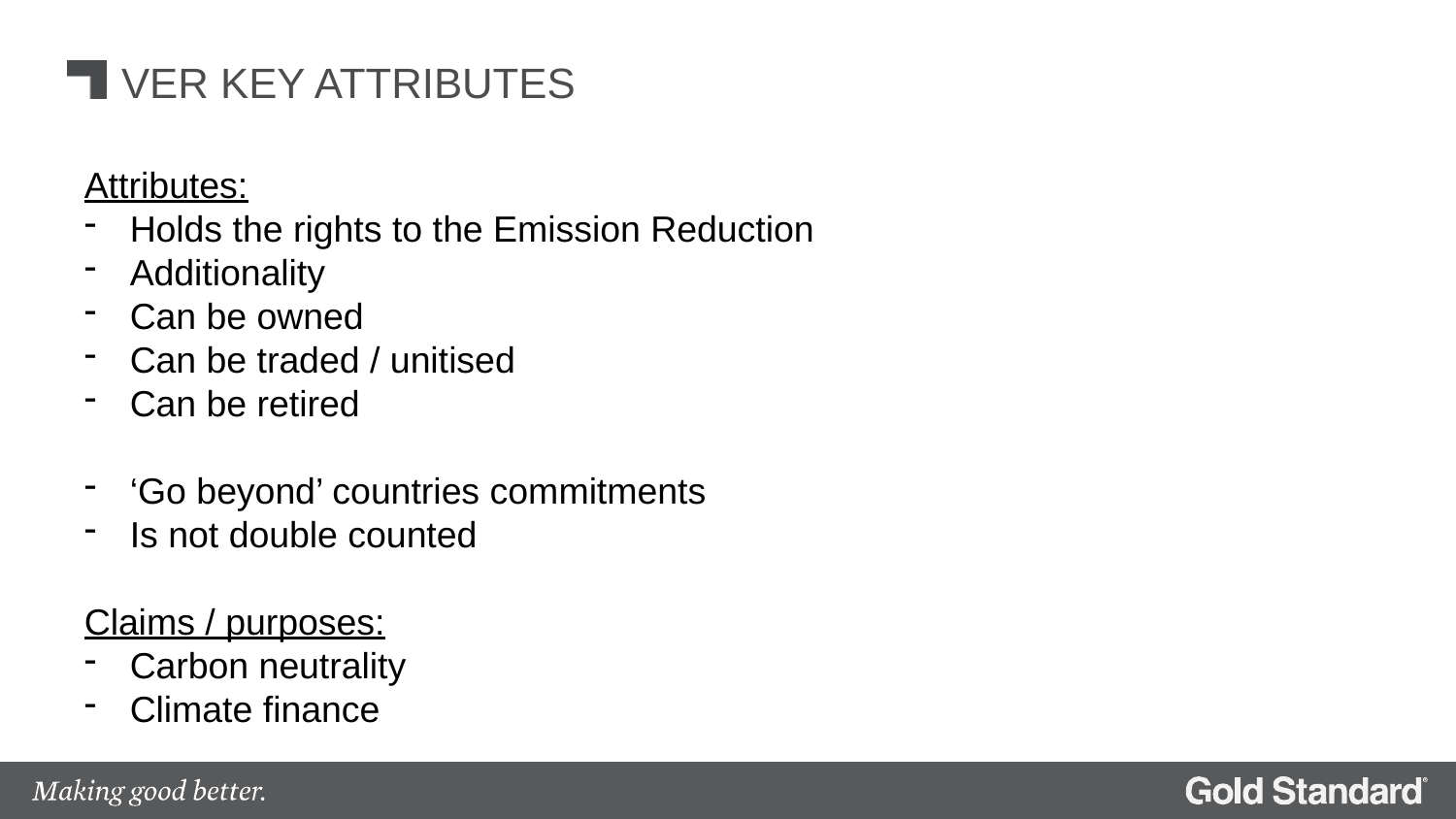

# VER KEY ATTRIBUTES
Attributes:
Holds the rights to the Emission Reduction
Additionality
Can be owned
Can be traded / unitised
Can be retired

‘Go beyond’ countries commitments
Is not double counted

Claims / purposes:
Carbon neutrality
Climate finance